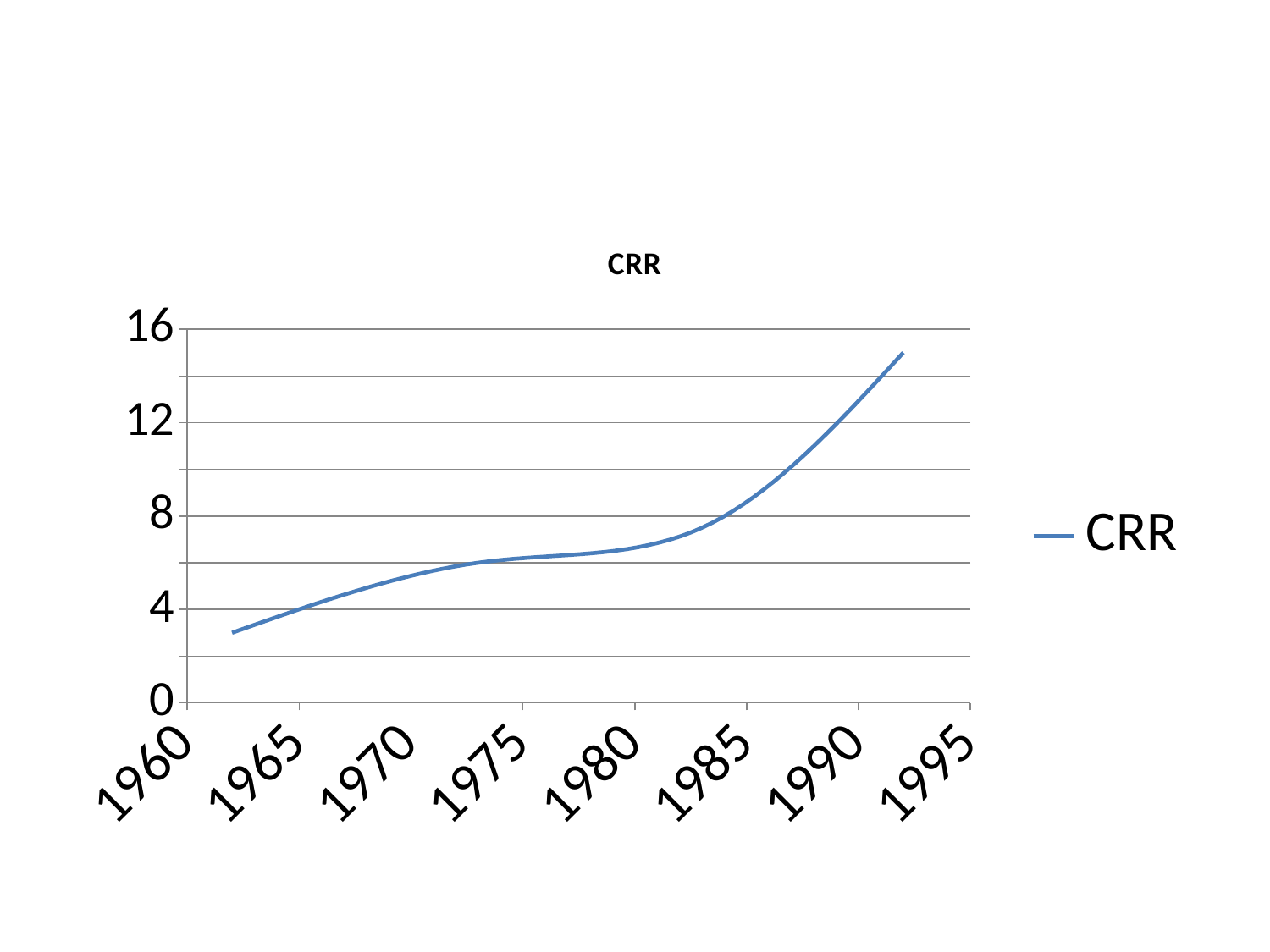

#

### Chart:

| Category | CRR |
|---|---|